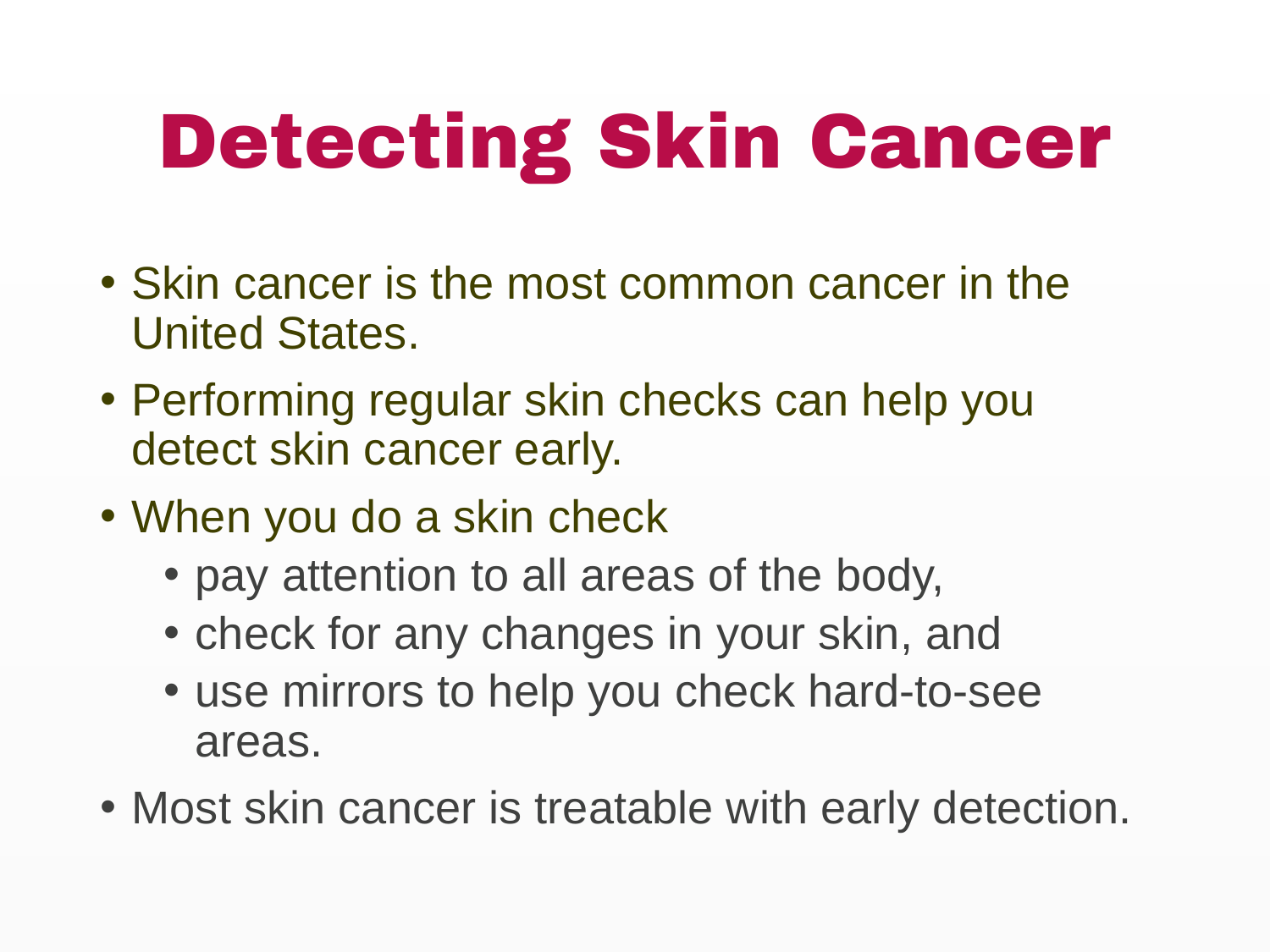

# Detecting Skin Cancer
Skin cancer is the most common cancer in the United States.
Performing regular skin checks can help you detect skin cancer early.
When you do a skin check
pay attention to all areas of the body,
check for any changes in your skin, and
use mirrors to help you check hard-to-see areas.
Most skin cancer is treatable with early detection.